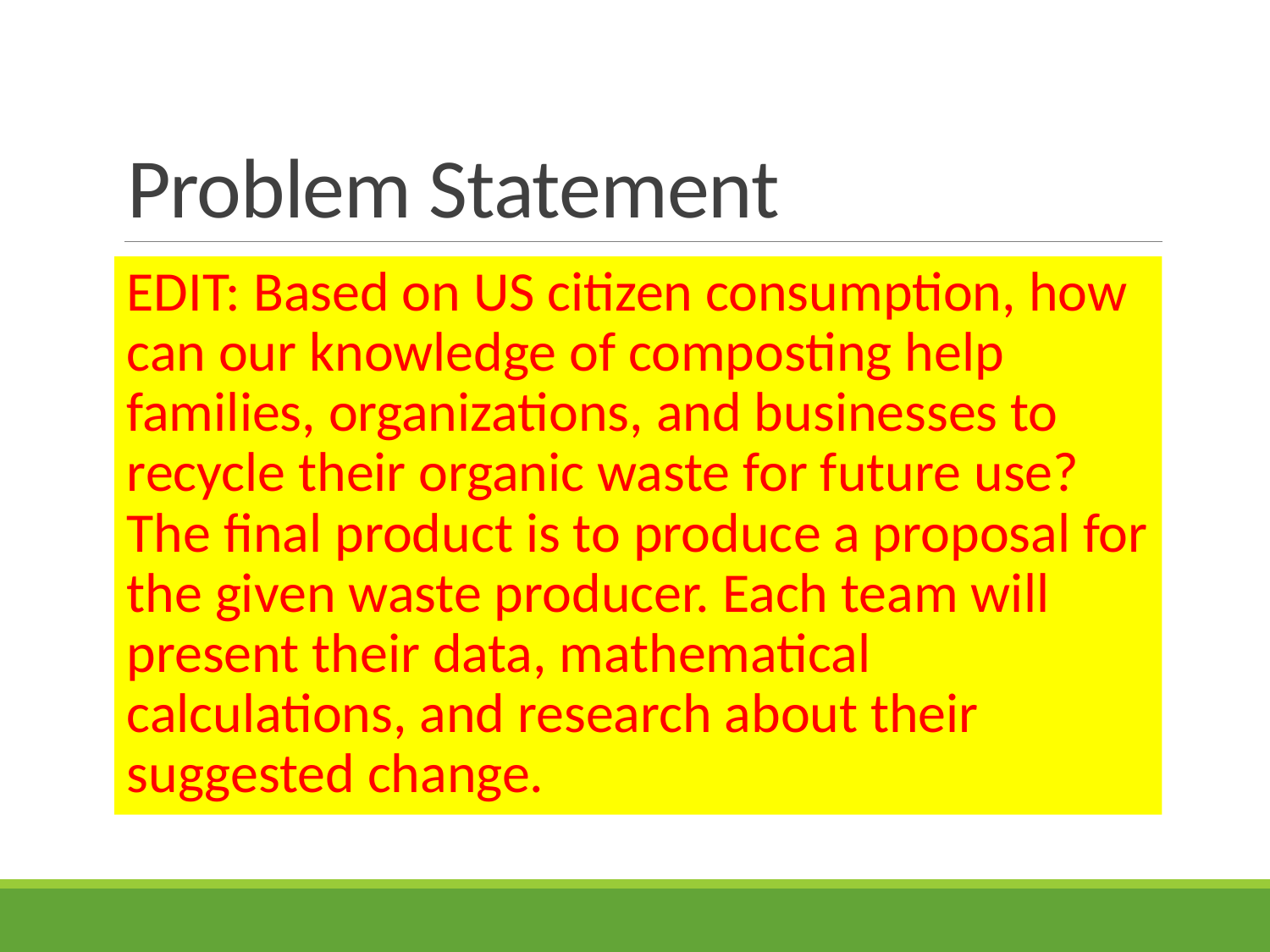

# Problem Statement
EDIT: Based on US citizen consumption, how can our knowledge of composting help families, organizations, and businesses to recycle their organic waste for future use? The final product is to produce a proposal for the given waste producer. Each team will present their data, mathematical calculations, and research about their suggested change.